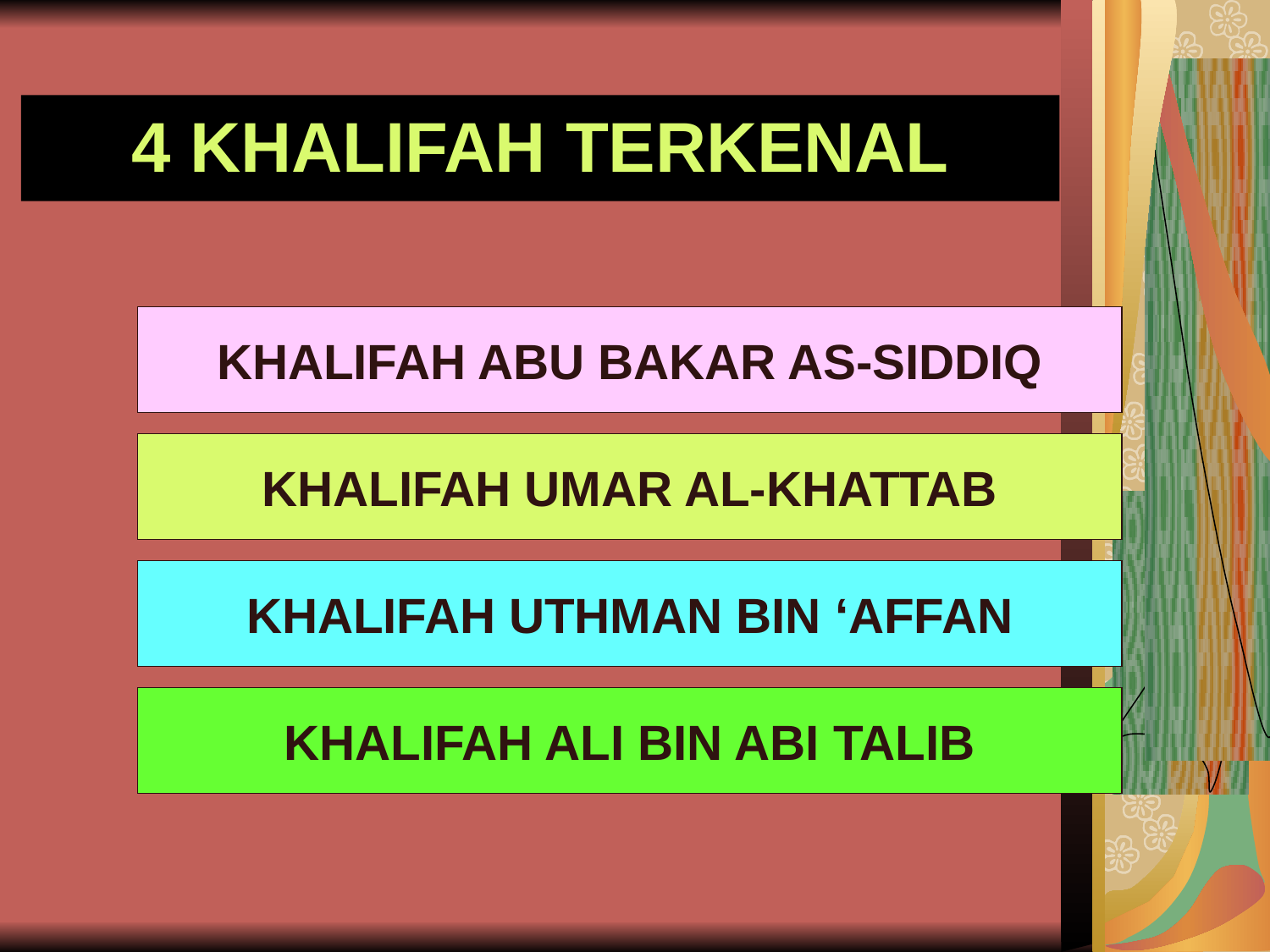

# 4 KHALIFAH TERKENAL
KHALIFAH ABU BAKAR AS-SIDDIQ
KHALIFAH UMAR AL-KHATTAB
KHALIFAH UTHMAN BIN ‘AFFAN
KHALIFAH ALI BIN ABI TALIB